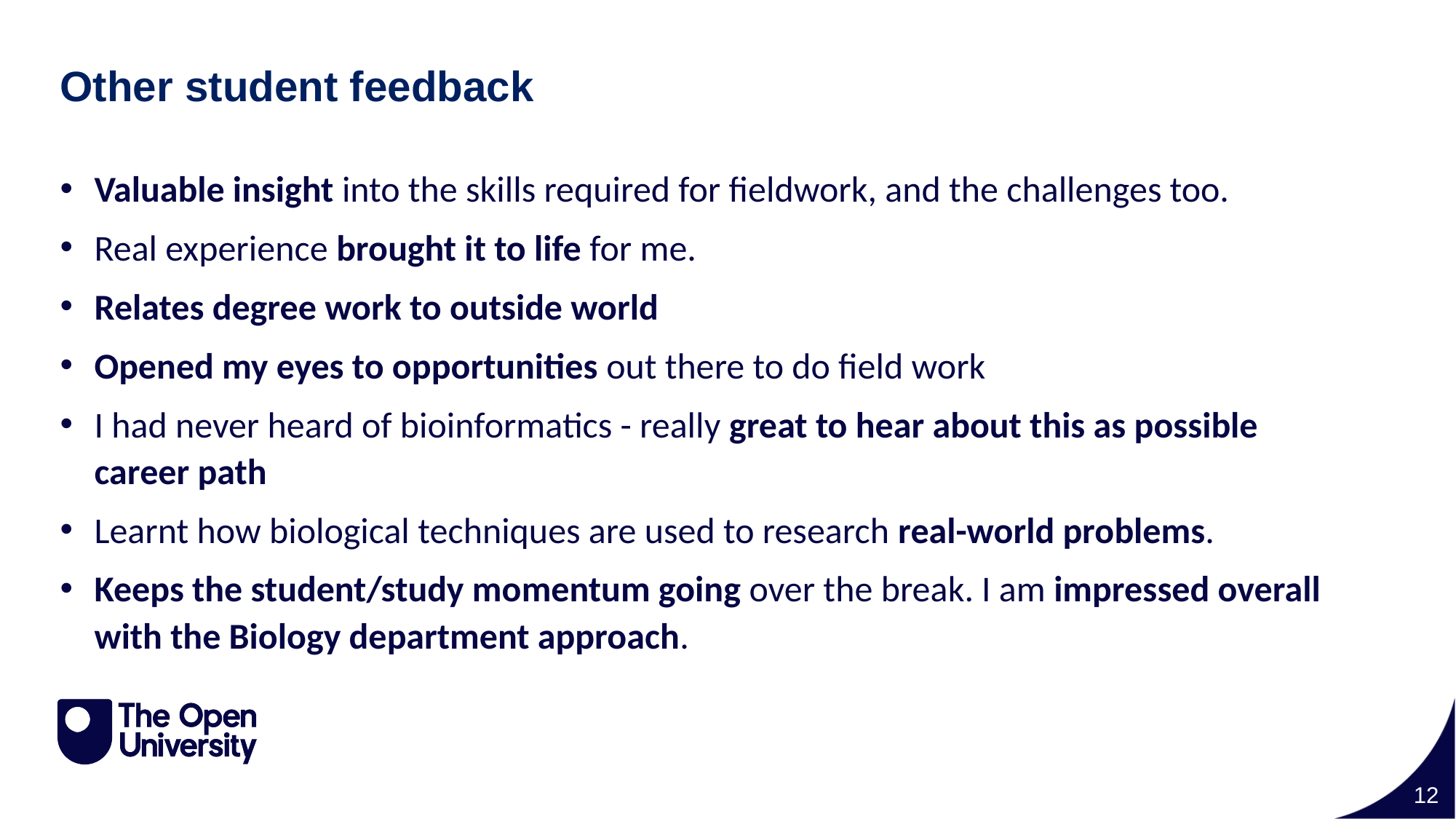

Slide Title 8
Other student feedback
Valuable insight into the skills required for fieldwork, and the challenges too.
Real experience brought it to life for me.
Relates degree work to outside world
Opened my eyes to opportunities out there to do field work
I had never heard of bioinformatics - really great to hear about this as possible career path
Learnt how biological techniques are used to research real-world problems.
Keeps the student/study momentum going over the break. I am impressed overall with the Biology department approach.